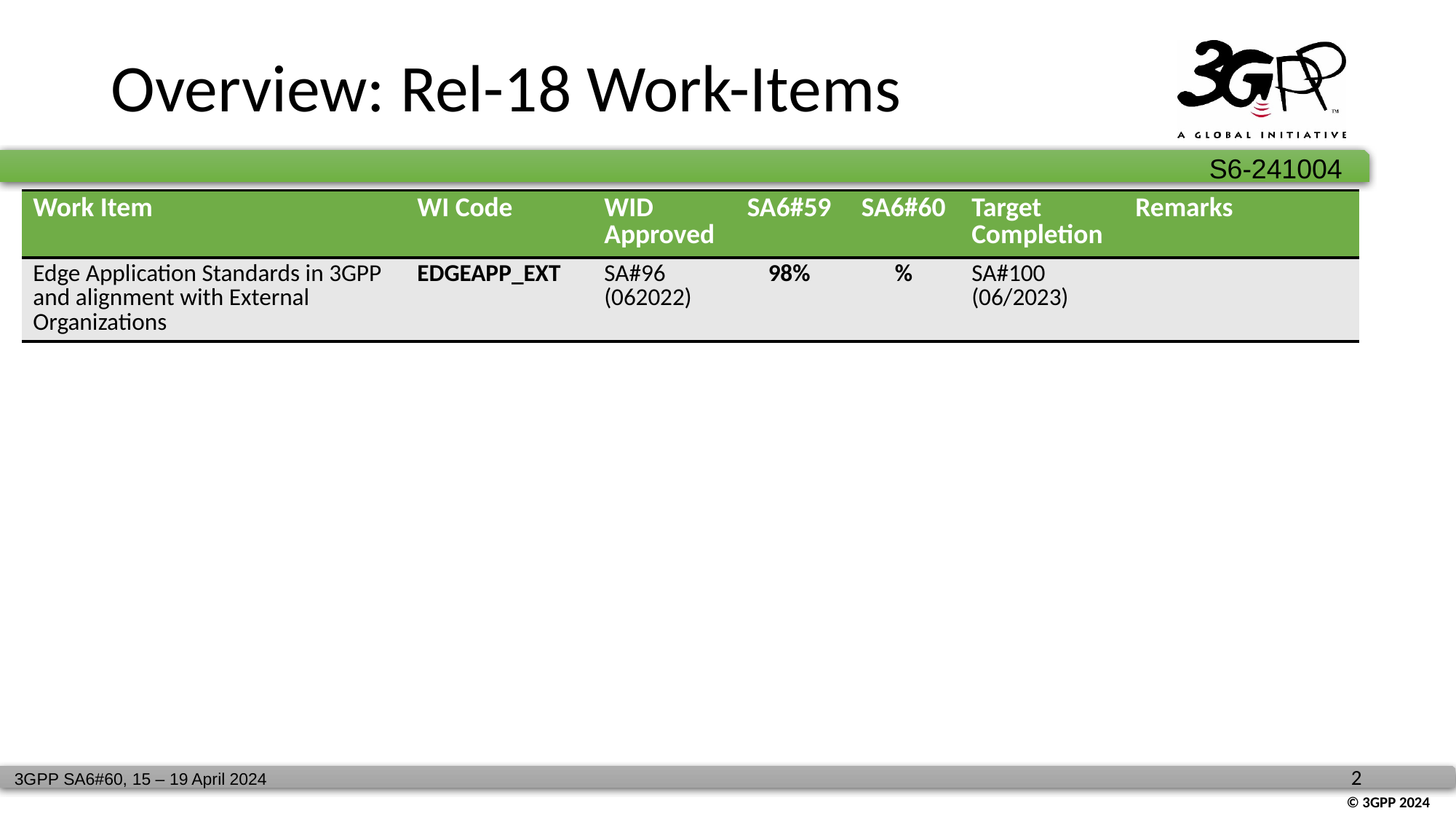

# Overview: Rel-18 Work-Items
| Work Item | WI Code | WID Approved | SA6#59 | SA6#60 | Target Completion | Remarks |
| --- | --- | --- | --- | --- | --- | --- |
| Edge Application Standards in 3GPP and alignment with External Organizations | EDGEAPP\_EXT | SA#96 (062022) | 98% | % | SA#100 (06/2023) |  |